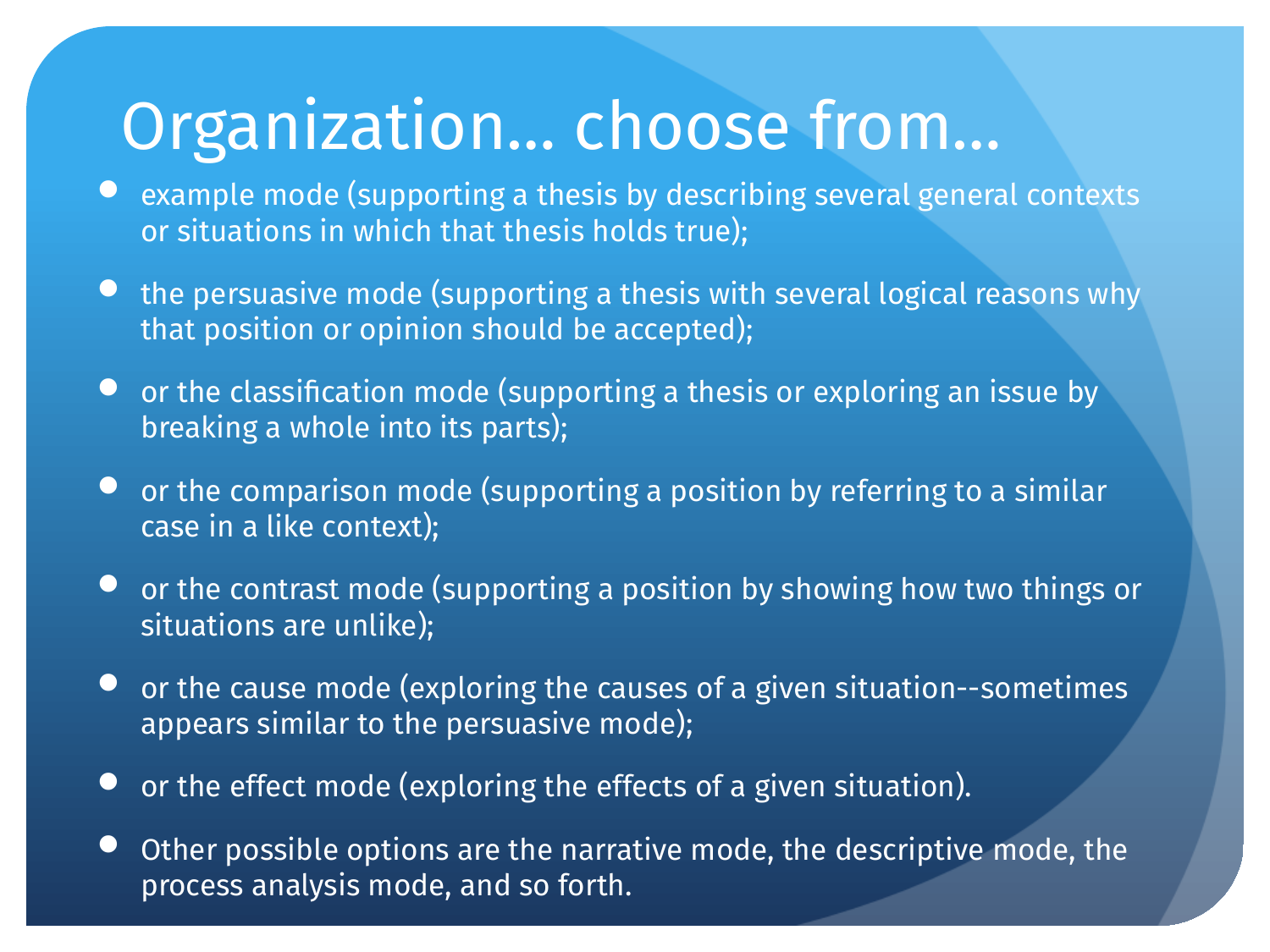

# Organization… choose from…
example mode (supporting a thesis by describing several general contexts or situations in which that thesis holds true);
the persuasive mode (supporting a thesis with several logical reasons why that position or opinion should be accepted);
or the classification mode (supporting a thesis or exploring an issue by breaking a whole into its parts);
or the comparison mode (supporting a position by referring to a similar case in a like context);
or the contrast mode (supporting a position by showing how two things or situations are unlike);
or the cause mode (exploring the causes of a given situation--sometimes appears similar to the persuasive mode);
or the effect mode (exploring the effects of a given situation).
Other possible options are the narrative mode, the descriptive mode, the process analysis mode, and so forth.